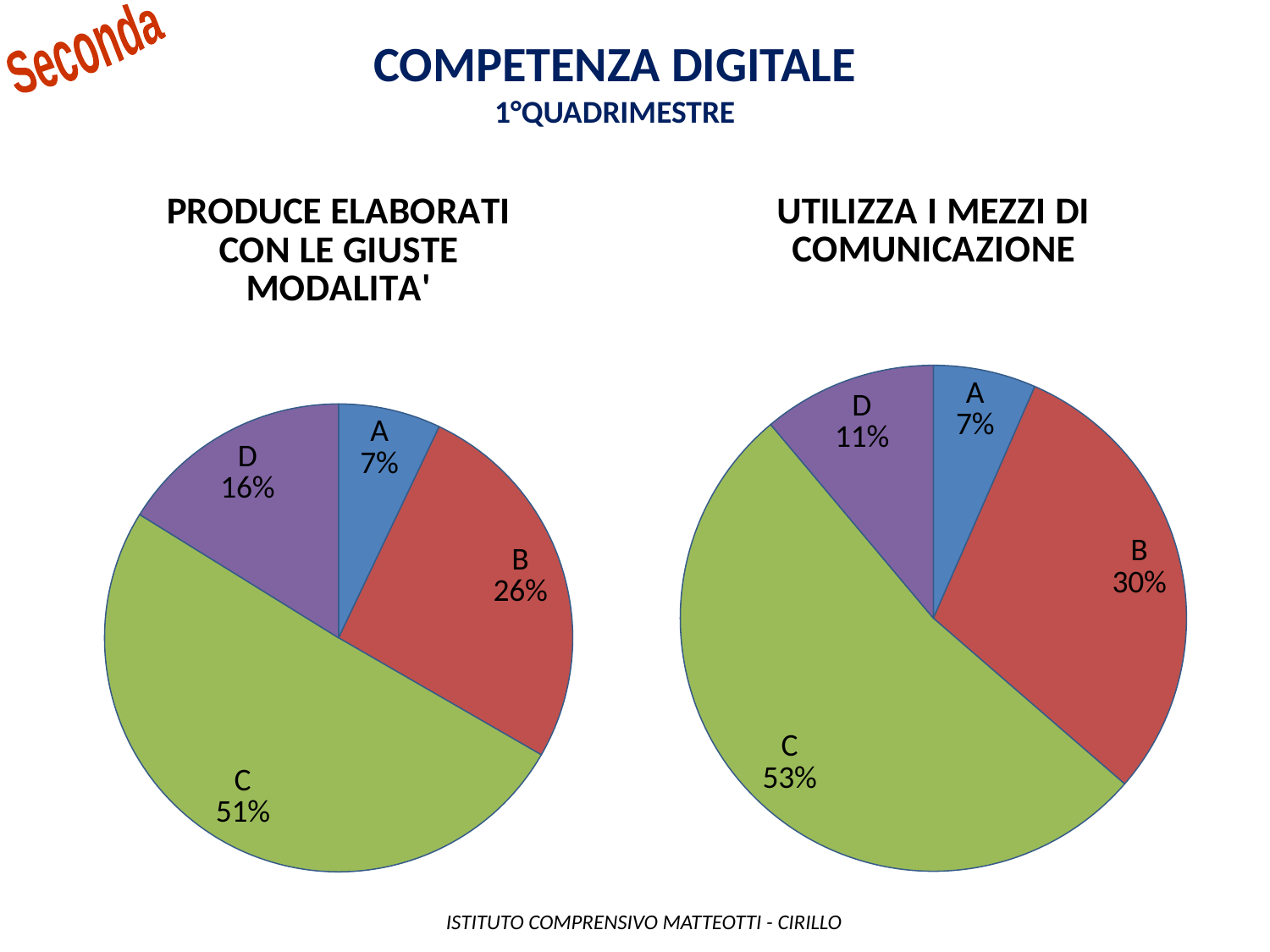

Seconda
Competenza digitale
1°QUADRIMESTRE

### Chart: UTILIZZA I MEZZI DI COMUNICAZIONE

| Category |  |
|---|---|
| A | 13.0 |
| B | 59.0 |
| C | 104.0 |
| D | 22.0 |

### Chart: PRODUCE ELABORATI CON LE GIUSTE MODALITA'

| Category |  |
|---|---|
| A | 14.0 |
| B | 52.0 |
| C | 100.0 |
| D | 32.0 |
 ISTITUTO COMPRENSIVO MATTEOTTI - CIRILLO